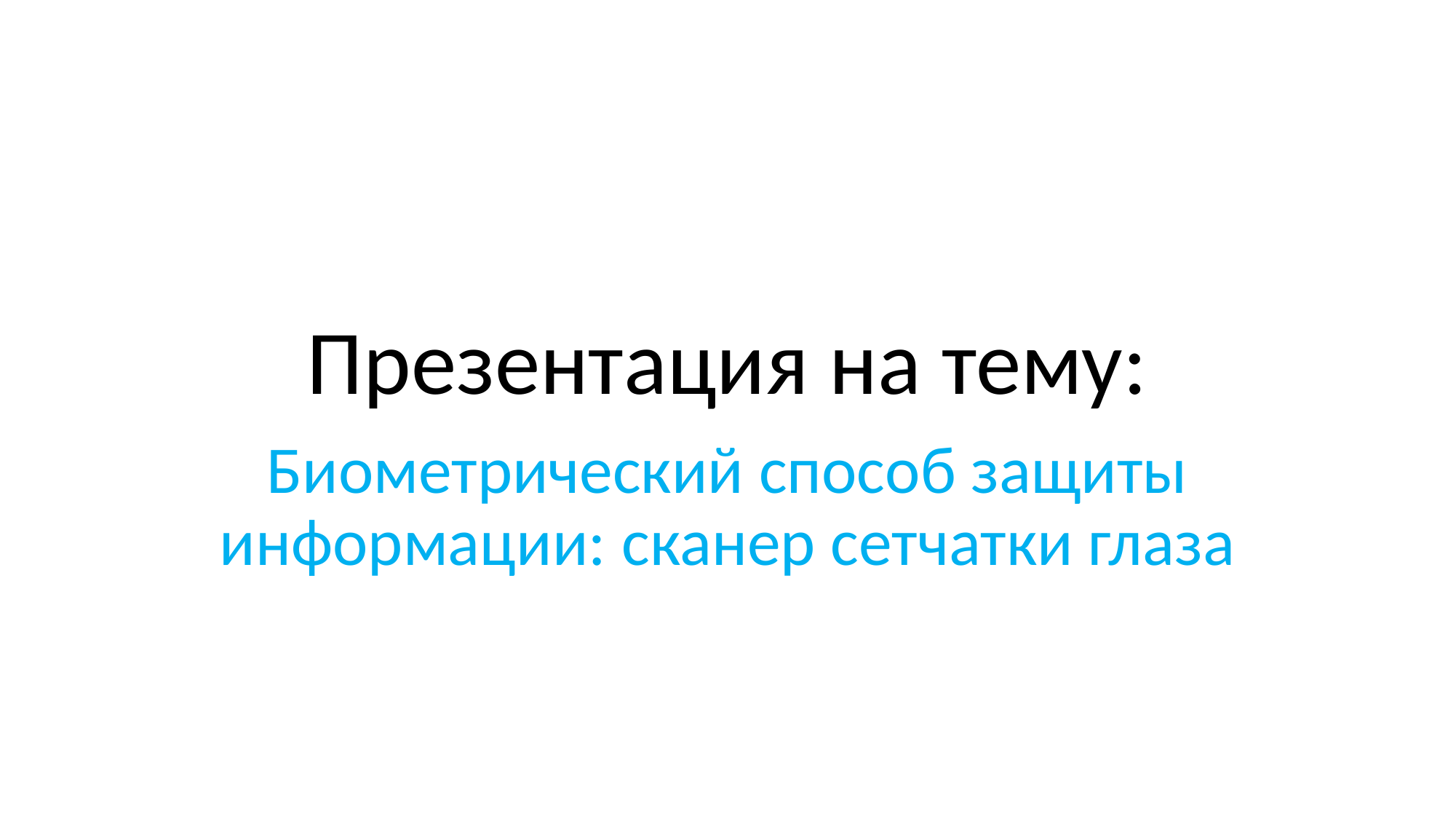

# Презентация на тему:
Биометрический способ защиты информации: сканер сетчатки глаза